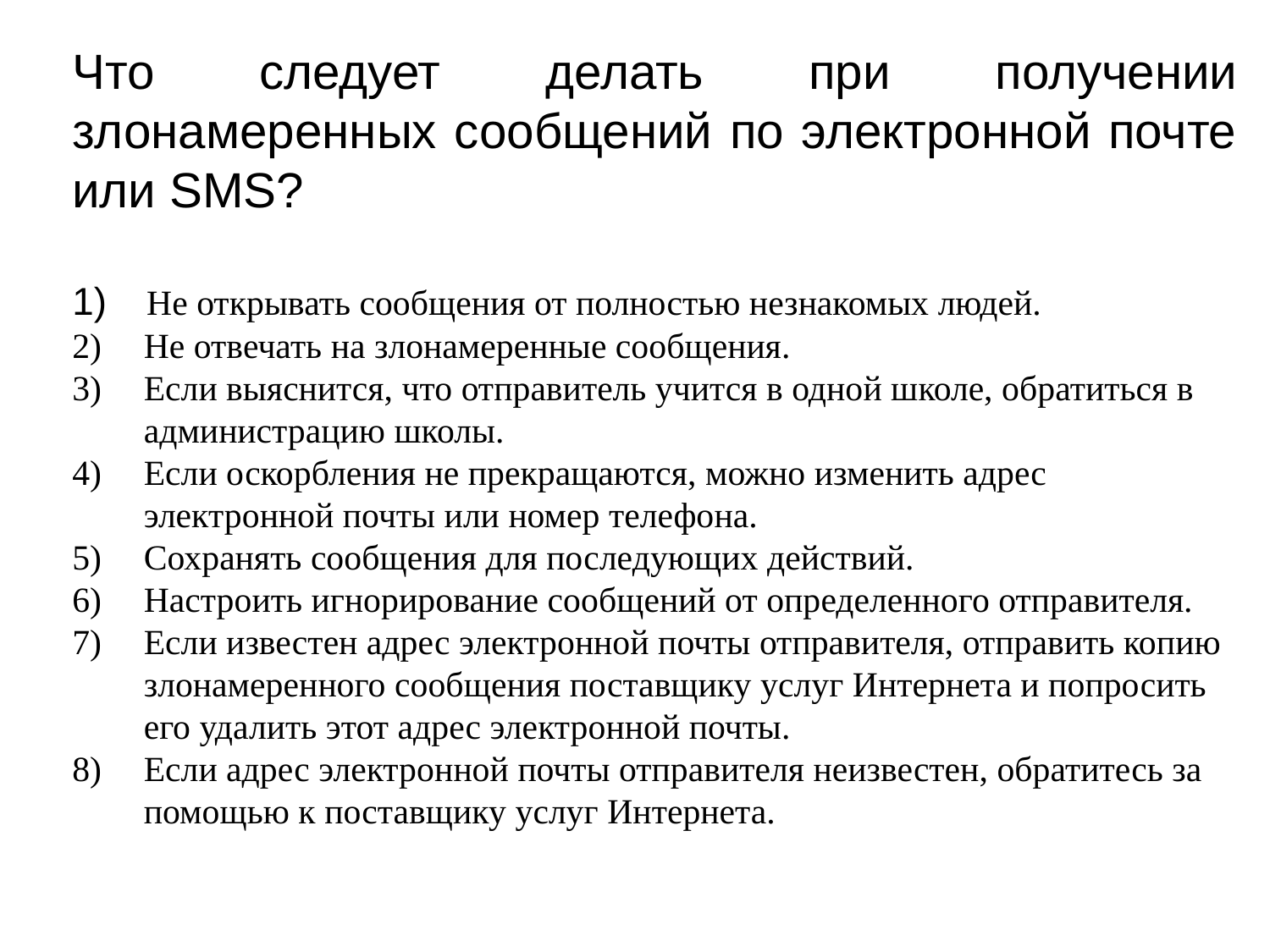

Что следует делать при получении злонамеренных сообщений по электронной почте или SMS?

 Не открывать сообщения от полностью незнакомых людей.
Не отвечать на злонамеренные сообщения.
Если выяснится, что отправитель учится в одной школе, обратиться в администрацию школы.
Если оскорбления не прекращаются, можно изменить адрес электронной почты или номер телефона.
Сохранять сообщения для последующих действий.
Настроить игнорирование сообщений от определенного отправителя.
Если известен адрес электронной почты отправителя, отправить копию злонамеренного сообщения поставщику услуг Интернета и попросить его удалить этот адрес электронной почты.
Если адрес электронной почты отправителя неизвестен, обратитесь за помощью к поставщику услуг Интернета.